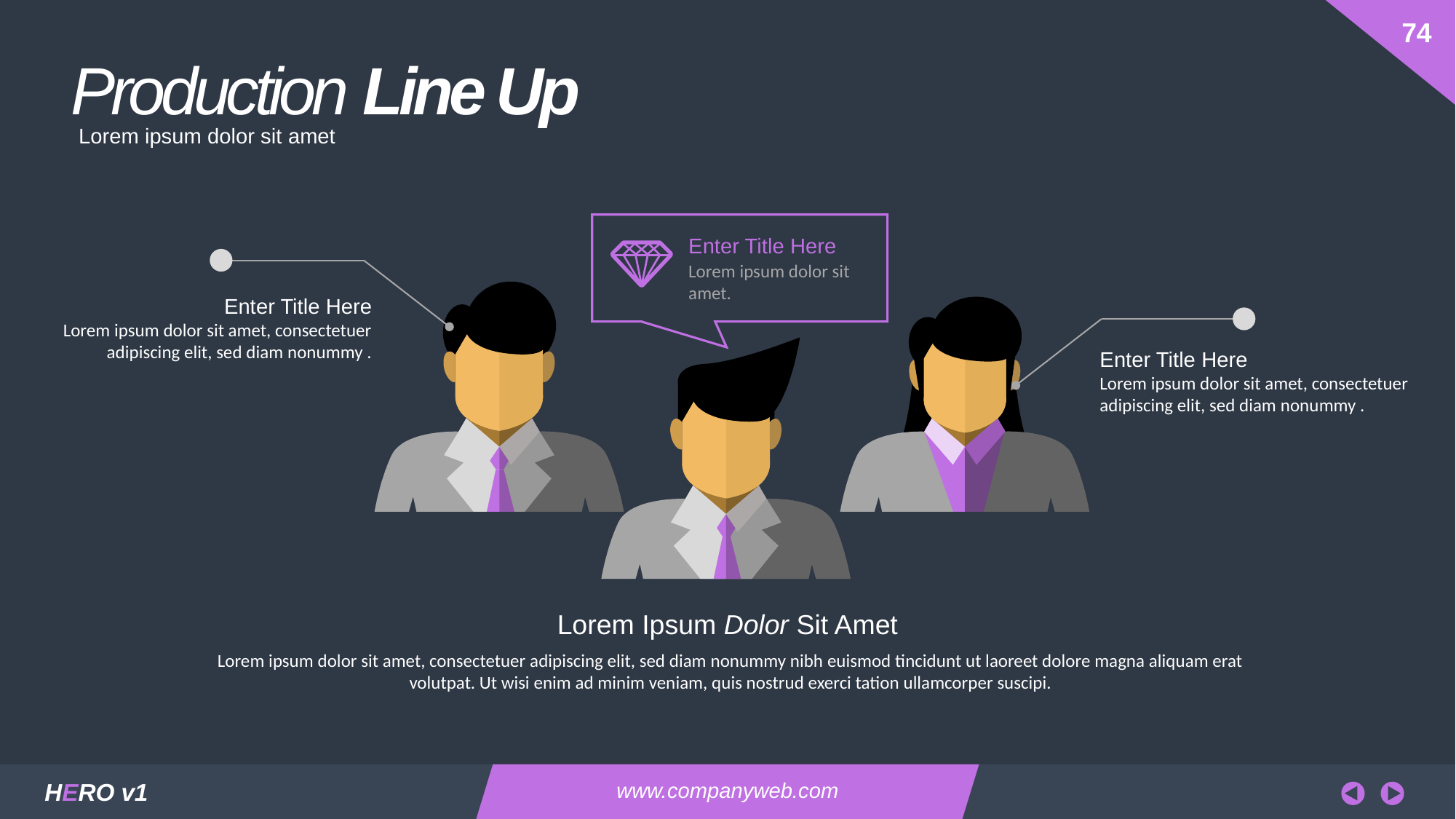

Production Line Up
Lorem ipsum dolor sit amet

Enter Title Here

Lorem ipsum dolor sit amet.

Enter Title Here
Lorem ipsum dolor sit amet, consectetuer adipiscing elit, sed diam nonummy .

Enter Title Here
Lorem ipsum dolor sit amet, consectetuer adipiscing elit, sed diam nonummy .
Lorem Ipsum Dolor Sit Amet
Lorem ipsum dolor sit amet, consectetuer adipiscing elit, sed diam nonummy nibh euismod tincidunt ut laoreet dolore magna aliquam erat volutpat. Ut wisi enim ad minim veniam, quis nostrud exerci tation ullamcorper suscipi.